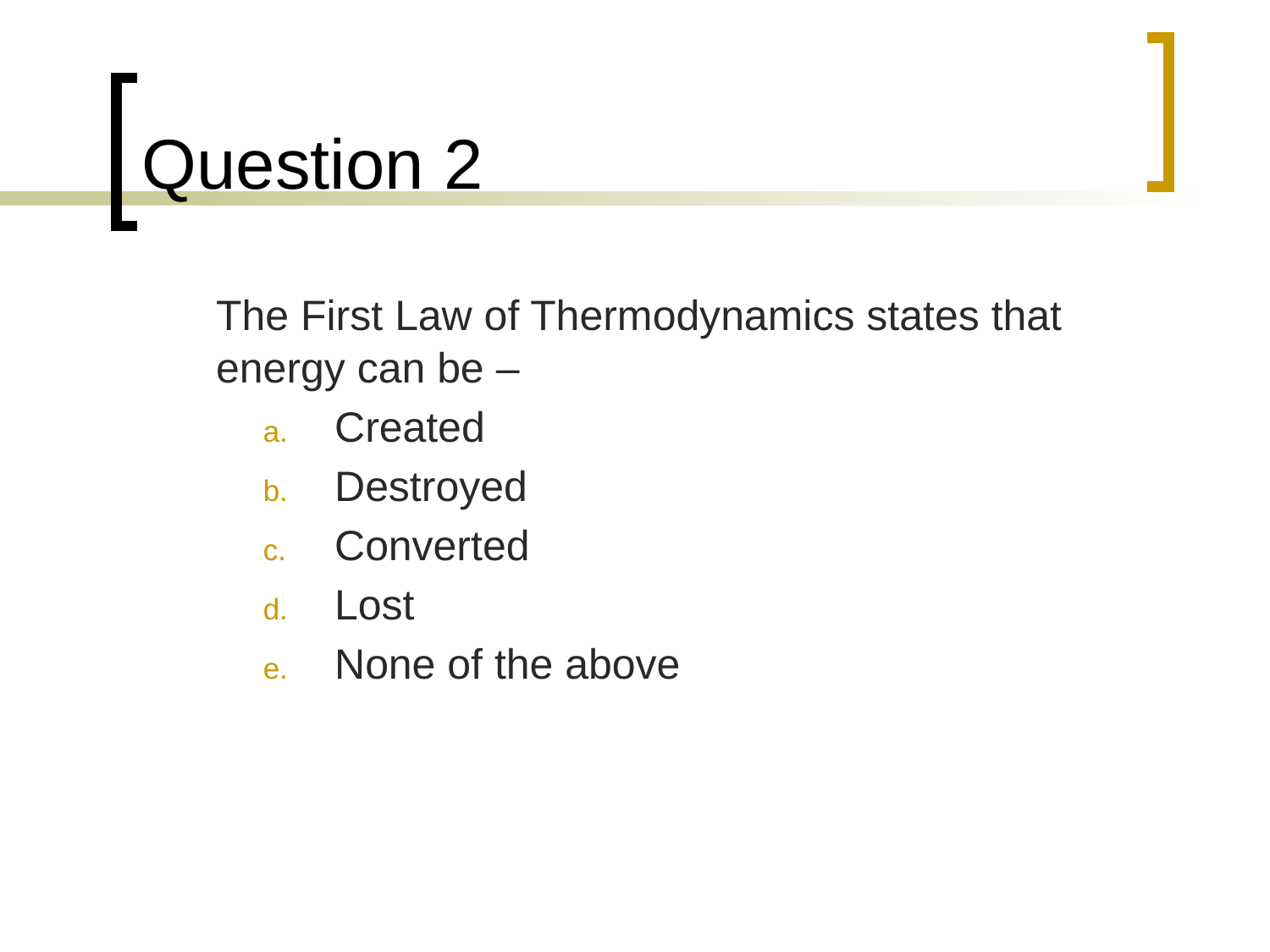

# Question 2
	The First Law of Thermodynamics states that energy can be –
Created
Destroyed
Converted
Lost
None of the above